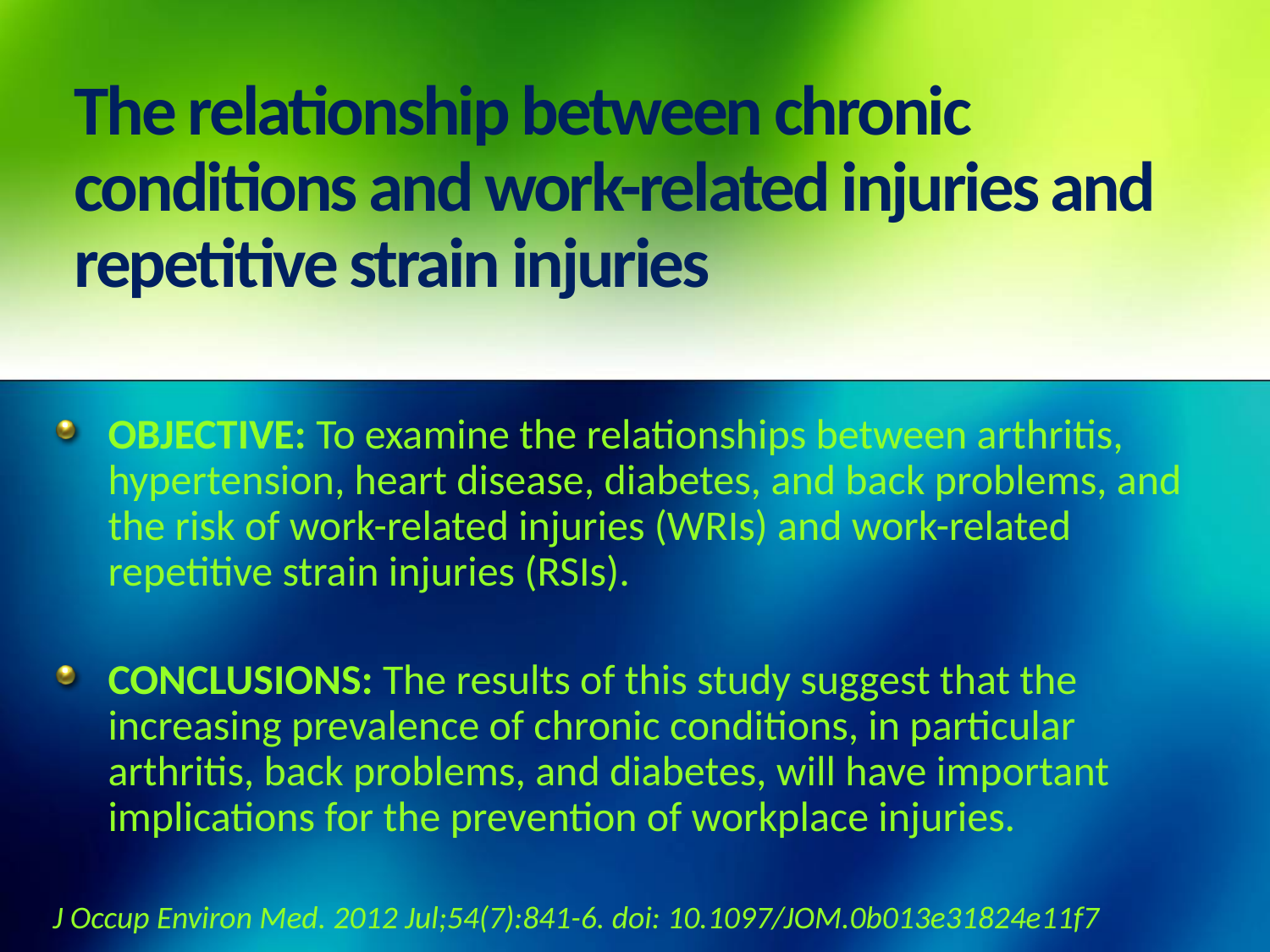

# The relationship between chronic conditions and work-related injuries and repetitive strain injuries
OBJECTIVE: To examine the relationships between arthritis, hypertension, heart disease, diabetes, and back problems, and the risk of work-related injuries (WRIs) and work-related repetitive strain injuries (RSIs).

CONCLUSIONS: The results of this study suggest that the increasing prevalence of chronic conditions, in particular arthritis, back problems, and diabetes, will have important implications for the prevention of workplace injuries.

J Occup Environ Med. 2012 Jul;54(7):841-6. doi: 10.1097/JOM.0b013e31824e11f7